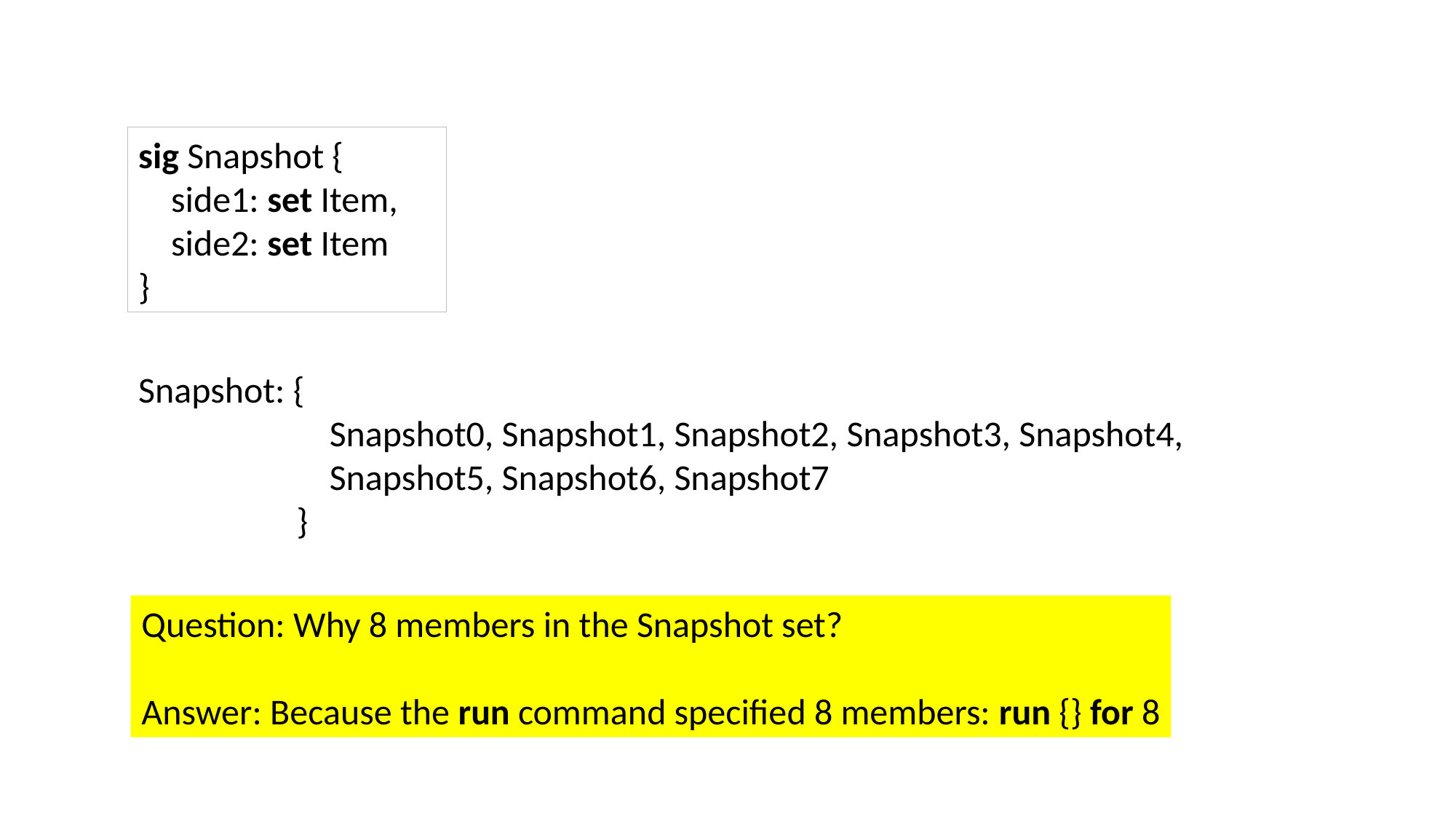

sig Snapshot {
    side1: set Item,
    side2: set Item
}
Snapshot: {
	          Snapshot0, Snapshot1, Snapshot2, Snapshot3, Snapshot4,
 	          Snapshot5, Snapshot6, Snapshot7
           	      }
Question: Why 8 members in the Snapshot set?

Answer: Because the run command specified 8 members: run {} for 8